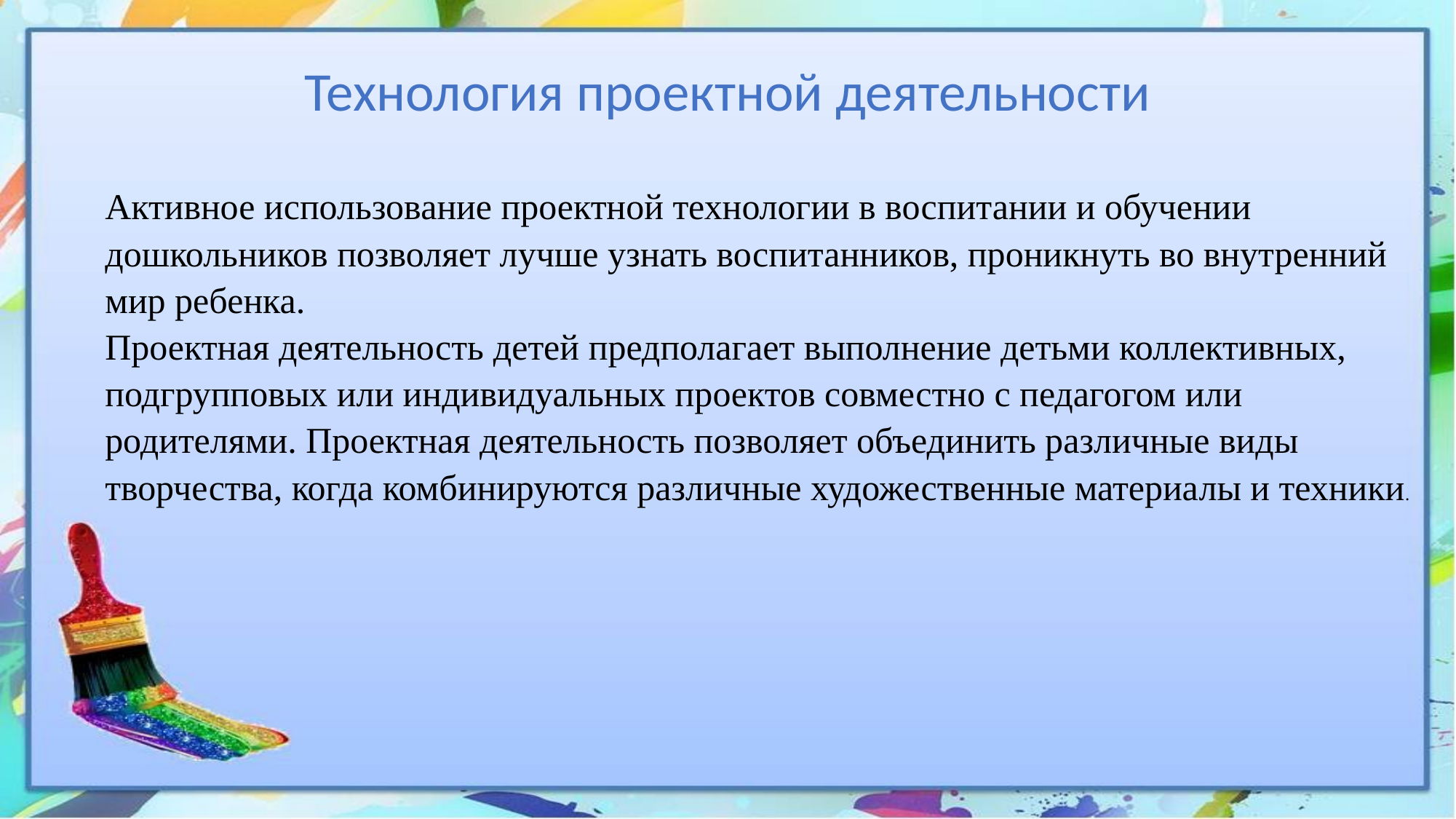

Технология проектной деятельности
Активное использование проектной технологии в воспитании и обучении дошкольников позволяет лучше узнать воспитанников, проникнуть во внутренний мир ребенка.
Проектная деятельность детей предполагает выполнение детьми коллективных, подгрупповых или индивидуальных проектов совместно с педагогом или родителями. Проектная деятельность позволяет объединить различные виды творчества, когда комбинируются различные художественные материалы и техники.